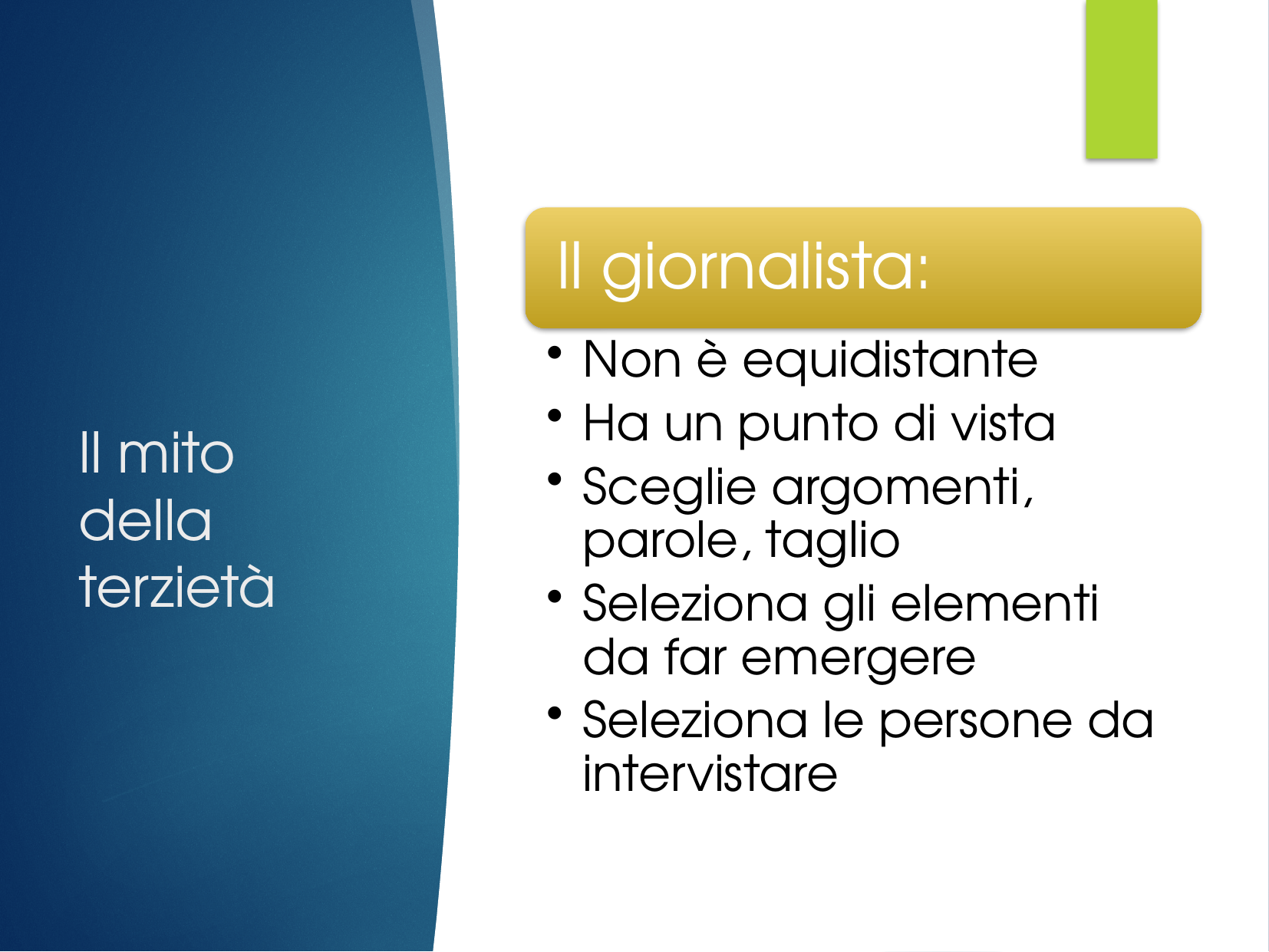

# Il mito della terzietà
Il giornalista:
Non è equidistante
Ha un punto di vista
Sceglie argomenti, parole, taglio
Seleziona gli elementi da far emergere
Seleziona le persone da intervistare